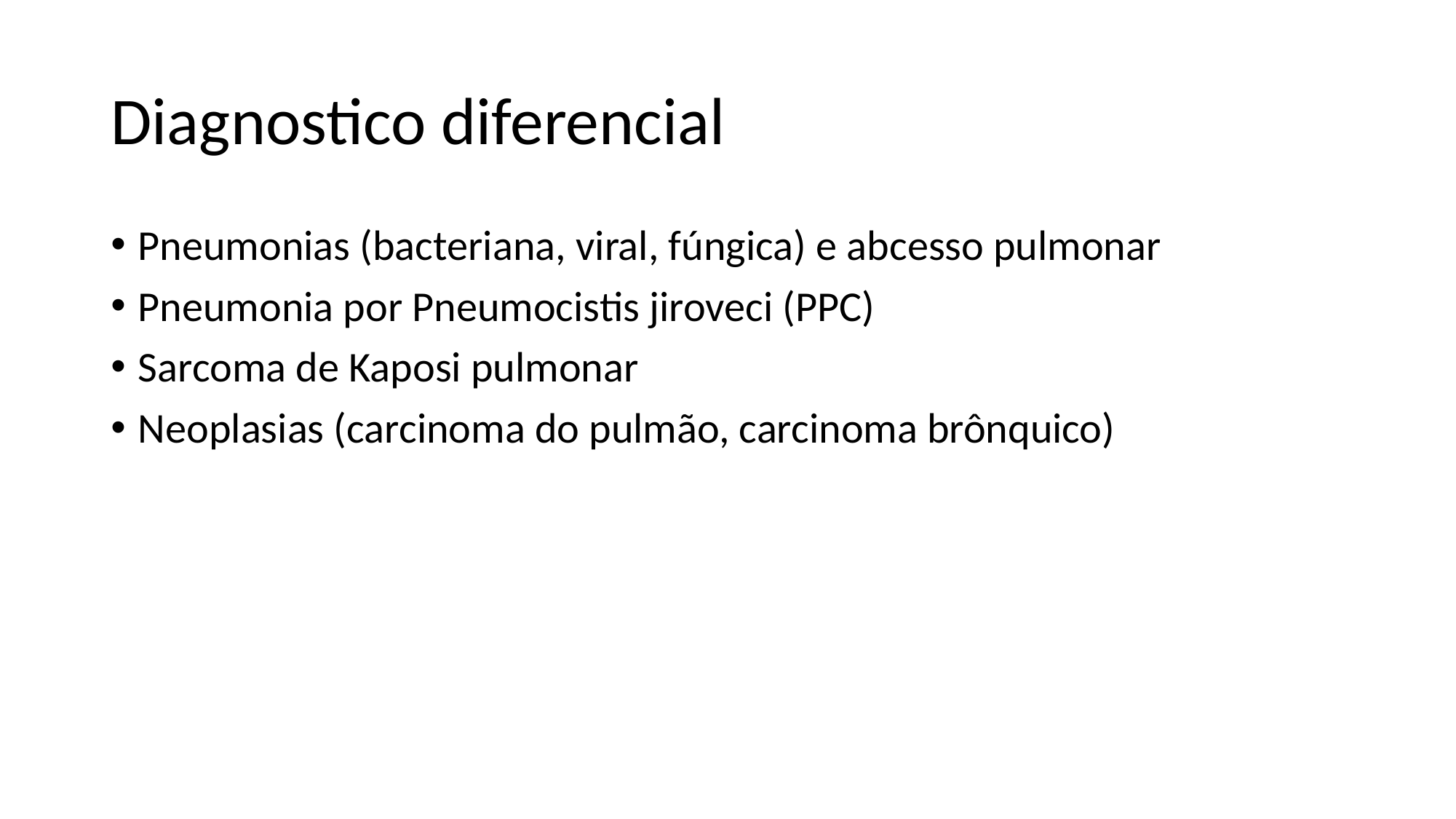

# Diagnostico diferencial
Pneumonias (bacteriana, viral, fúngica) e abcesso pulmonar
Pneumonia por Pneumocistis jiroveci (PPC)
Sarcoma de Kaposi pulmonar
Neoplasias (carcinoma do pulmão, carcinoma brônquico)